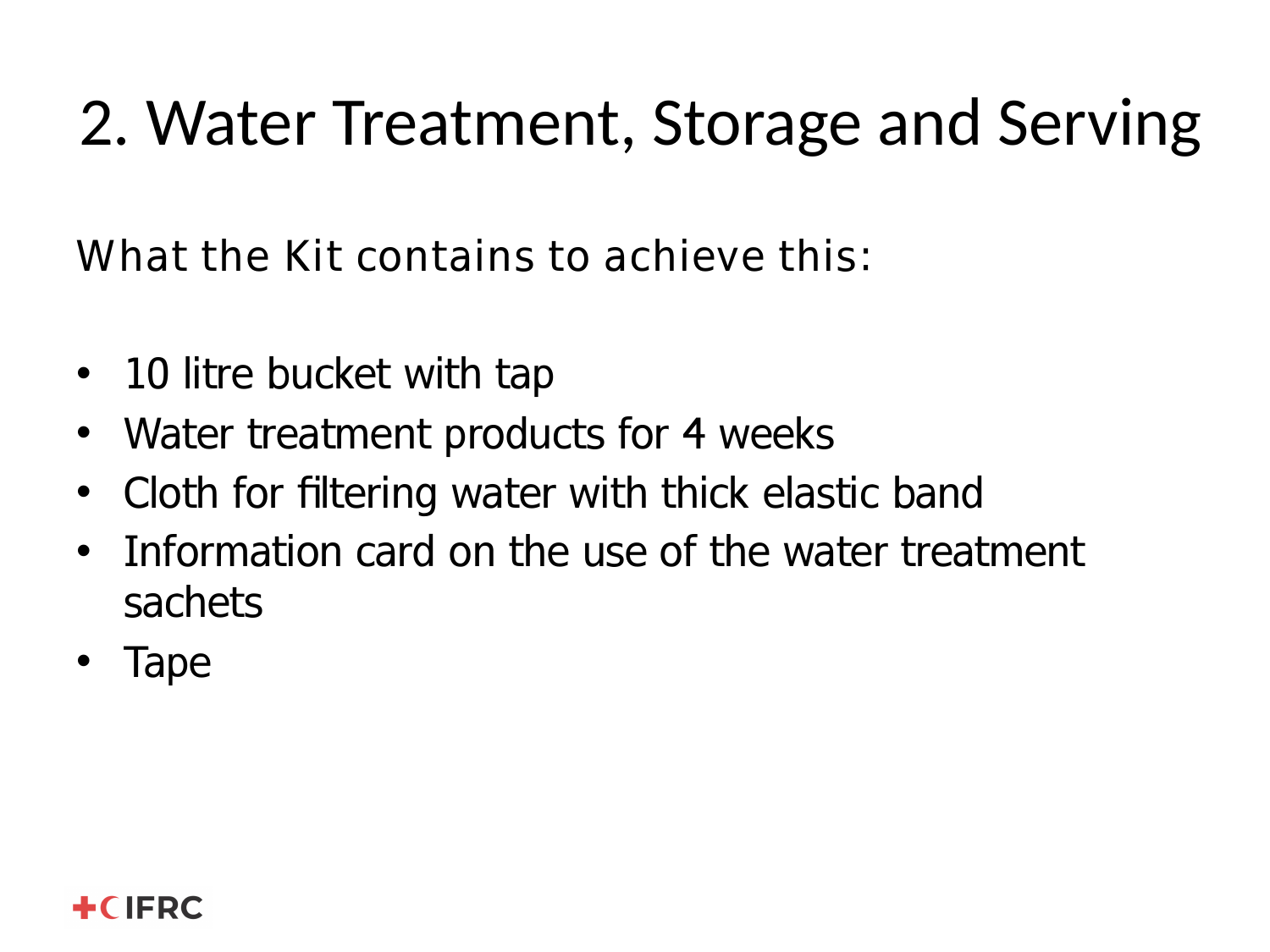

# 2. Water Treatment, Storage and Serving

What the Kit contains to achieve this:

10 litre bucket with tap
Water treatment products for 4 weeks
Cloth for filtering water with thick elastic band
Information card on the use of the water treatment sachets
Tape